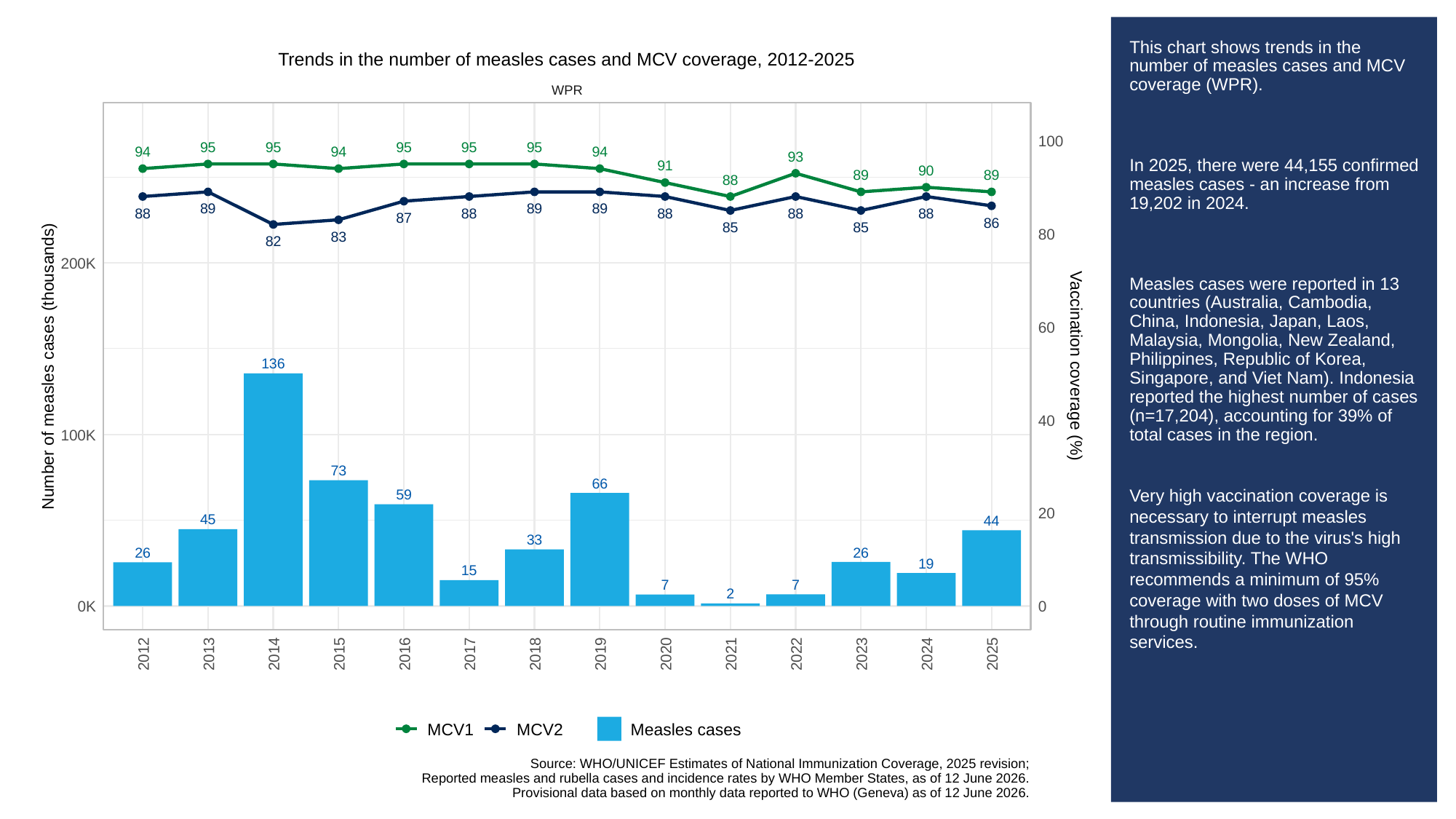

# This chart shows trends in the number of measles cases and MCV coverage (WPR).

In 2025, there were 44,155 confirmed measles cases - an increase from 19,202 in 2024.

Measles cases were reported in 13 countries (Australia, Cambodia, China, Indonesia, Japan, Laos, Malaysia, Mongolia, New Zealand, Philippines, Republic of Korea, Singapore, and Viet Nam). Indonesia reported the highest number of cases (n=17,204), accounting for 39% of total cases in the region.

Very high vaccination coverage is necessary to interrupt measles transmission due to the virus's high transmissibility. The WHO recommends a minimum of 95% coverage with two doses of MCV through routine immunization services.

Trends in the number of measles cases and MCV coverage, 2012-2025
WPR

100
95
95
95
95
95
94
94
94
93
91

90

89
89

88

89
89
89

88
88
88
88
88
87

86

85
85
80
83
82
200K

60

136
Number of measles cases (thousands)
Vaccination coverage (%)

40
100K

73
66

59

20
45
44

33
26
26

19

15

7
7

2

0K
0

2012
2013
2014
2015
2016
2017
2018
2019
2020
2021
2022
2023
2024
2025

MCV1
MCV2
Measles cases

Source: WHO/UNICEF Estimates of National Immunization Coverage, 2025 revision;
Reported measles and rubella cases and incidence rates by WHO Member States, as of 12 June 2026.
Provisional data based on monthly data reported to WHO (Geneva) as of 12 June 2026.